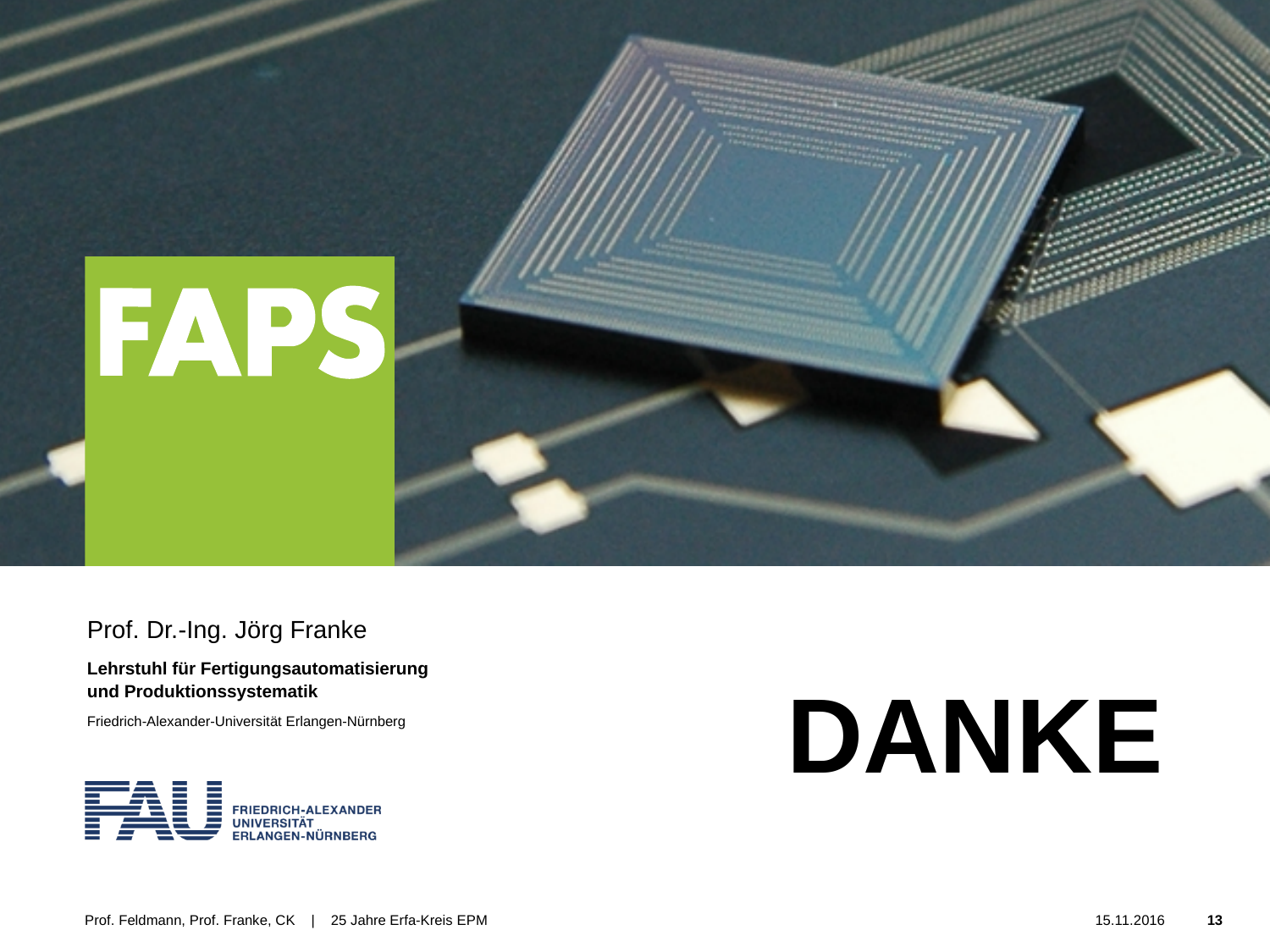

Prof. Feldmann, Prof. Franke, CK    |    25 Jahre Erfa-Kreis EPM
15.11.2016
13